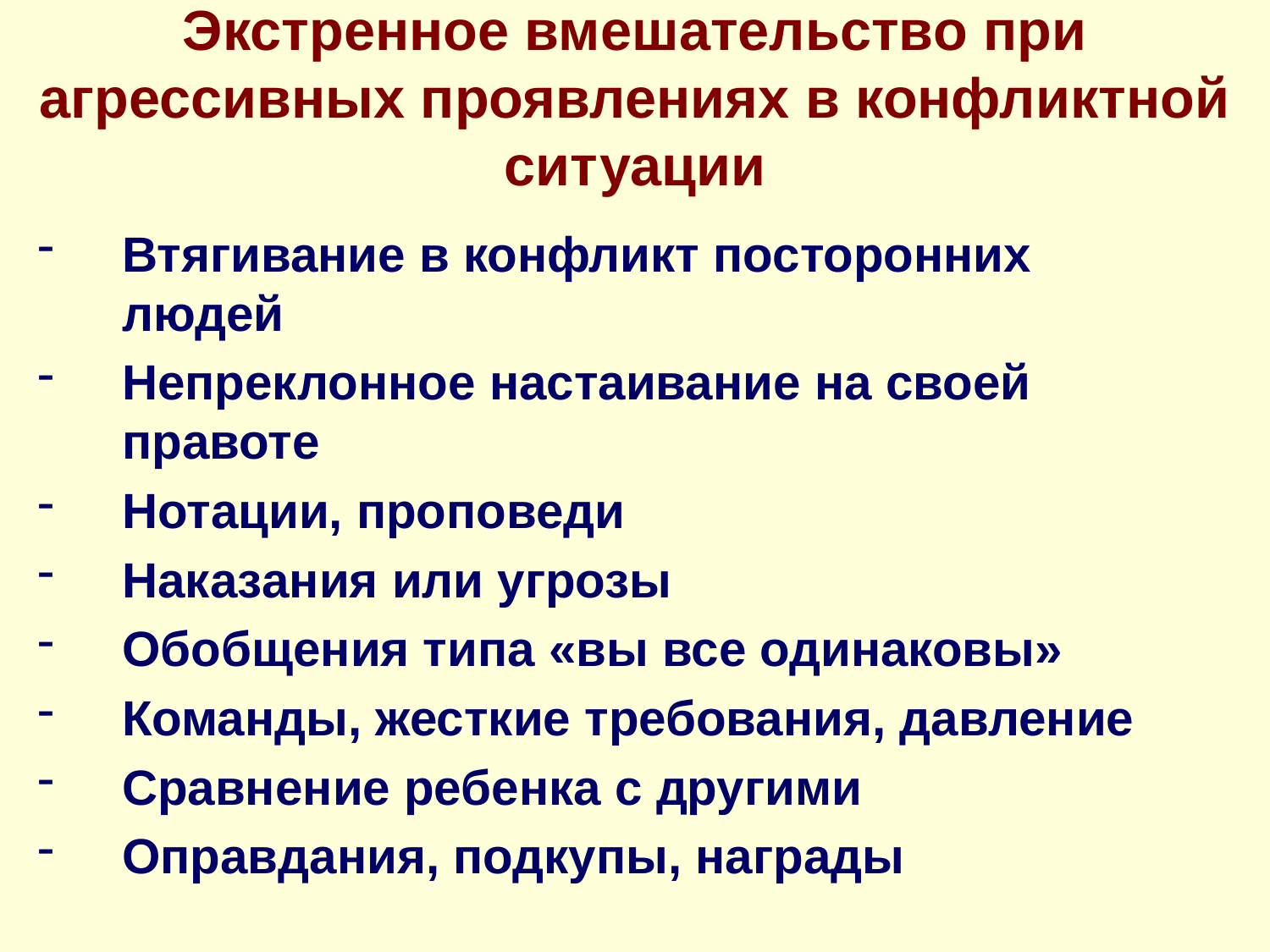

# Экстренное вмешательство при агрессивных проявлениях в конфликтной ситуации
Втягивание в конфликт посторонних людей
Непреклонное настаивание на своей правоте
Нотации, проповеди
Наказания или угрозы
Обобщения типа «вы все одинаковы»
Команды, жесткие требования, давление
Сравнение ребенка с другими
Оправдания, подкупы, награды